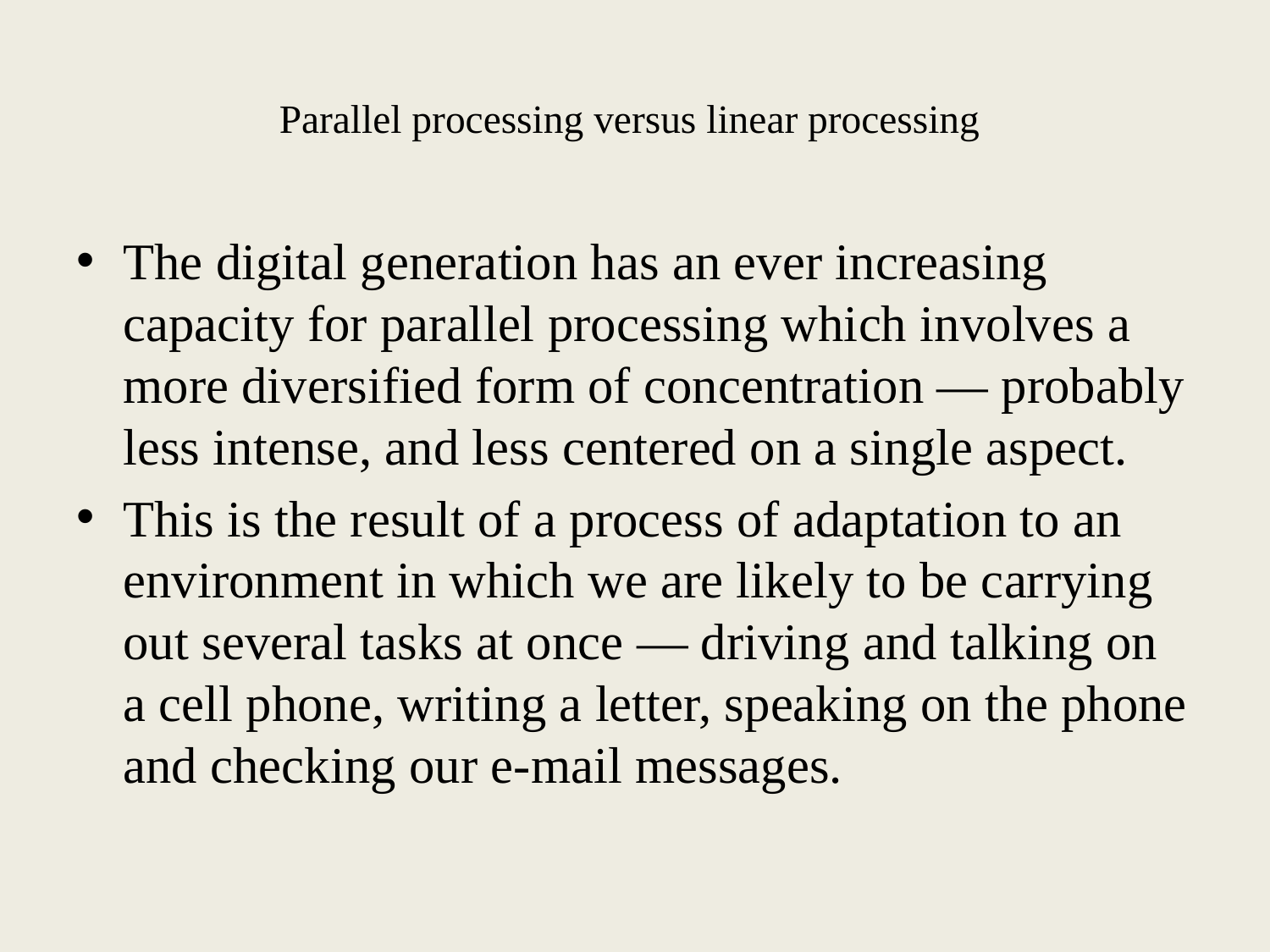

# Parallel processing versus linear processing
The digital generation has an ever increasing capacity for parallel processing which involves a more diversified form of concentration — probably less intense, and less centered on a single aspect.
This is the result of a process of adaptation to an environment in which we are likely to be carrying out several tasks at once — driving and talking on a cell phone, writing a letter, speaking on the phone and checking our e-mail messages.